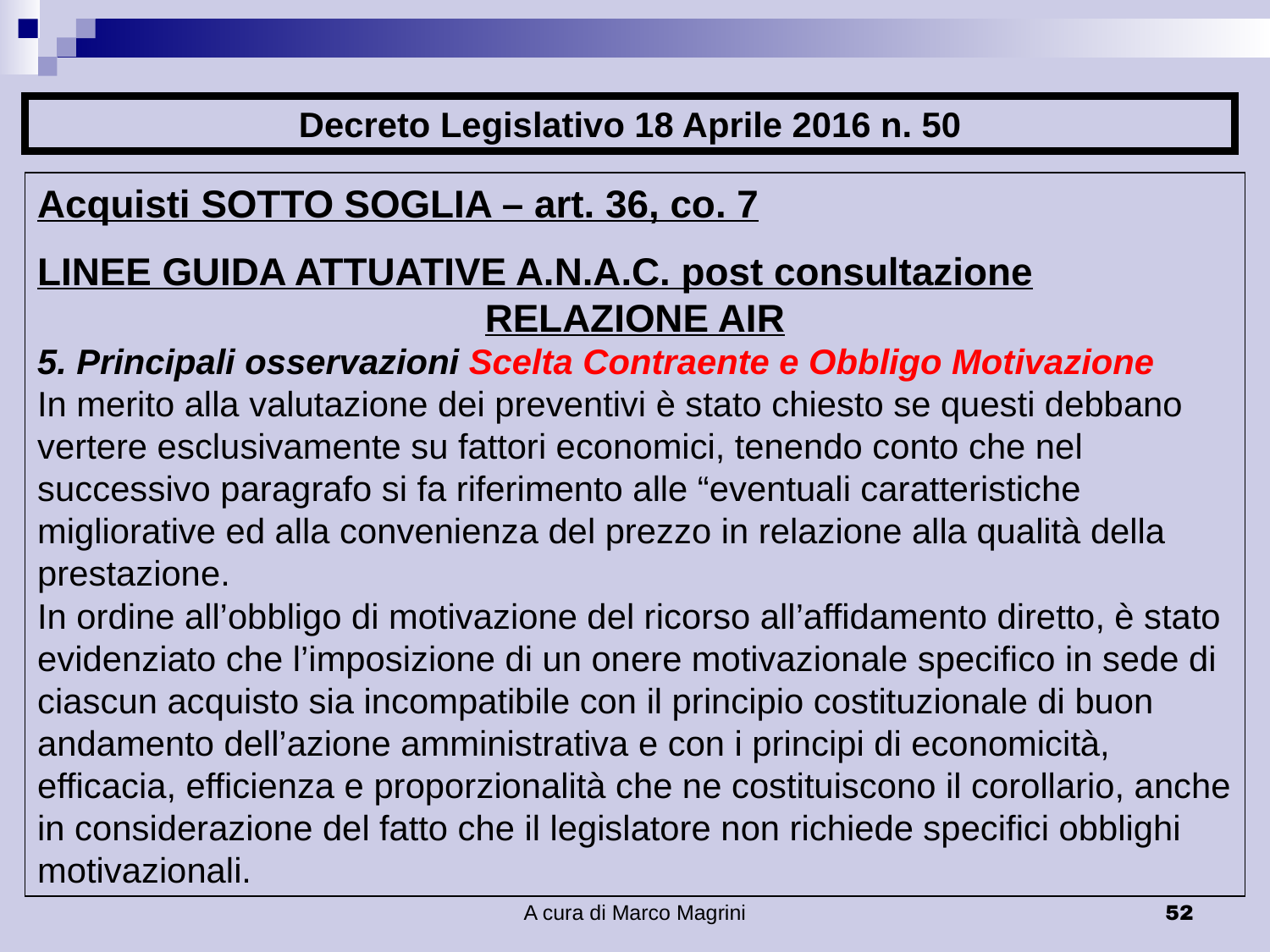

Decreto Legislativo 18 Aprile 2016 n. 50
Acquisti SOTTO SOGLIA – art. 36, co. 7

LINEE GUIDA ATTUATIVE A.N.A.C. post consultazione
RELAZIONE AIR
5. Principali osservazioni Scelta Contraente e Obbligo Motivazione
In merito alla valutazione dei preventivi è stato chiesto se questi debbano vertere esclusivamente su fattori economici, tenendo conto che nel successivo paragrafo si fa riferimento alle “eventuali caratteristiche migliorative ed alla convenienza del prezzo in relazione alla qualità della prestazione.
In ordine all’obbligo di motivazione del ricorso all’affidamento diretto, è stato evidenziato che l’imposizione di un onere motivazionale specifico in sede di ciascun acquisto sia incompatibile con il principio costituzionale di buon andamento dell’azione amministrativa e con i principi di economicità, efficacia, efficienza e proporzionalità che ne costituiscono il corollario, anche in considerazione del fatto che il legislatore non richiede specifici obblighi motivazionali.

A cura di Marco Magrini
52